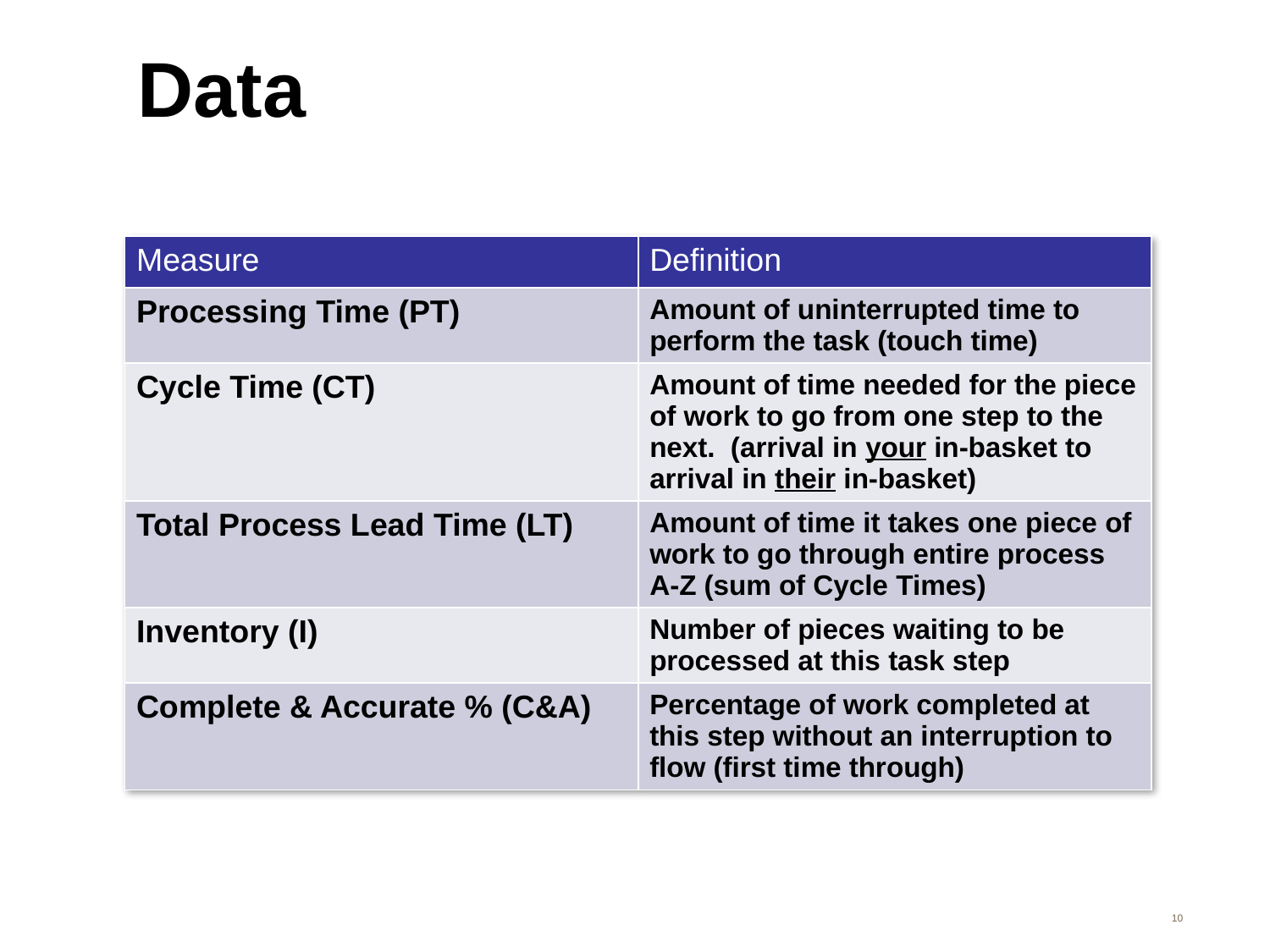

# Data
| Measure | Definition |
| --- | --- |
| Processing Time (PT) | Amount of uninterrupted time to perform the task (touch time) |
| Cycle Time (CT) | Amount of time needed for the piece of work to go from one step to the next. (arrival in your in-basket to arrival in their in-basket) |
| Total Process Lead Time (LT) | Amount of time it takes one piece of work to go through entire process A-Z (sum of Cycle Times) |
| Inventory (I) | Number of pieces waiting to be processed at this task step |
| Complete & Accurate % (C&A) | Percentage of work completed at this step without an interruption to flow (first time through) |
10